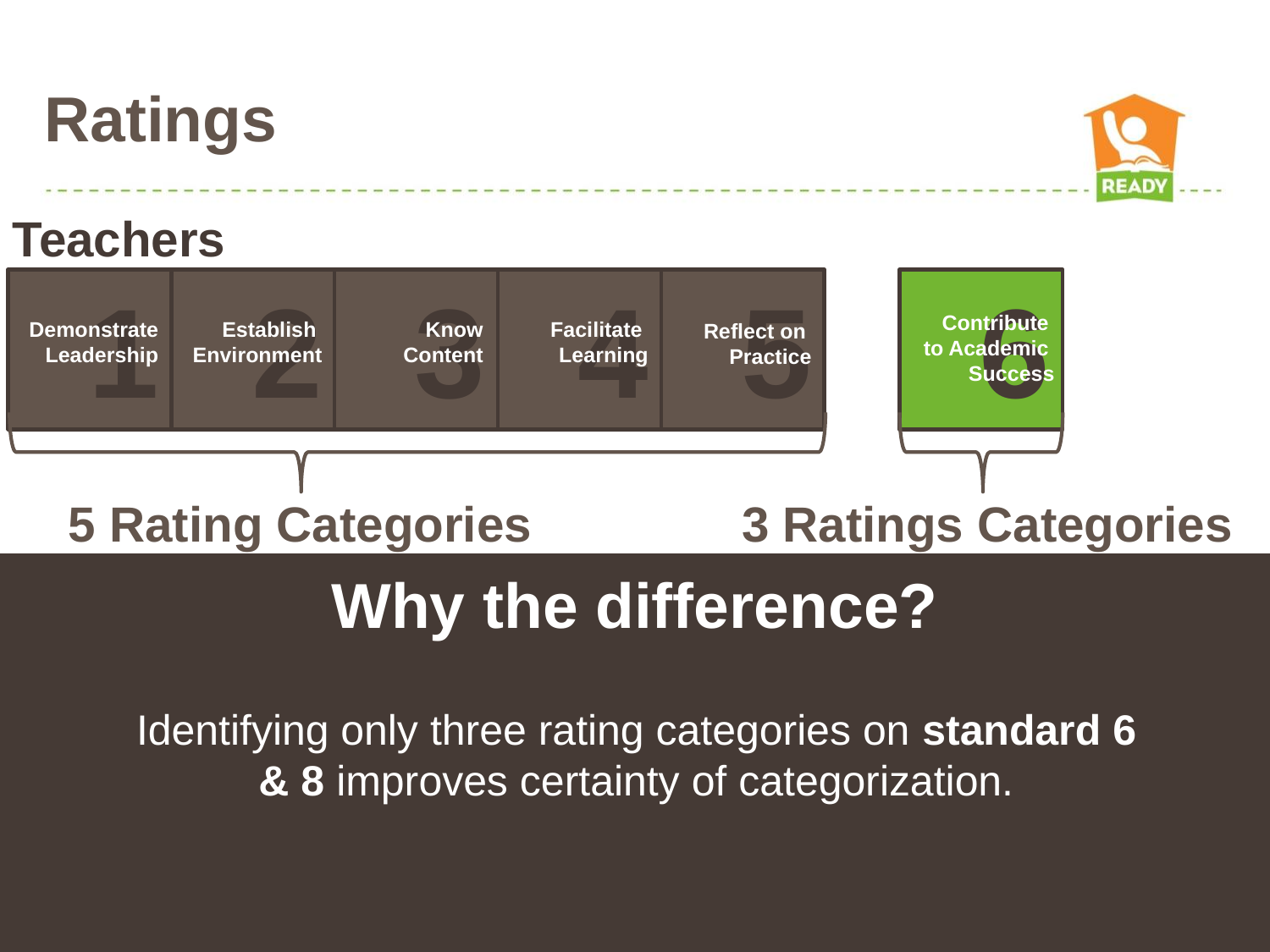

Ratings

Teachers

1
2
3
4
5
6
Contribute
to Academic
Success
Demonstrate Leadership
Establish  Environment
Know
Content
Facilitate
Learning
Reflect on
Practice

5 Rating Categories

3 Ratings Categories

Why the difference?
Identifying only three rating categories on standard 6 & 8 improves certainty of categorization.